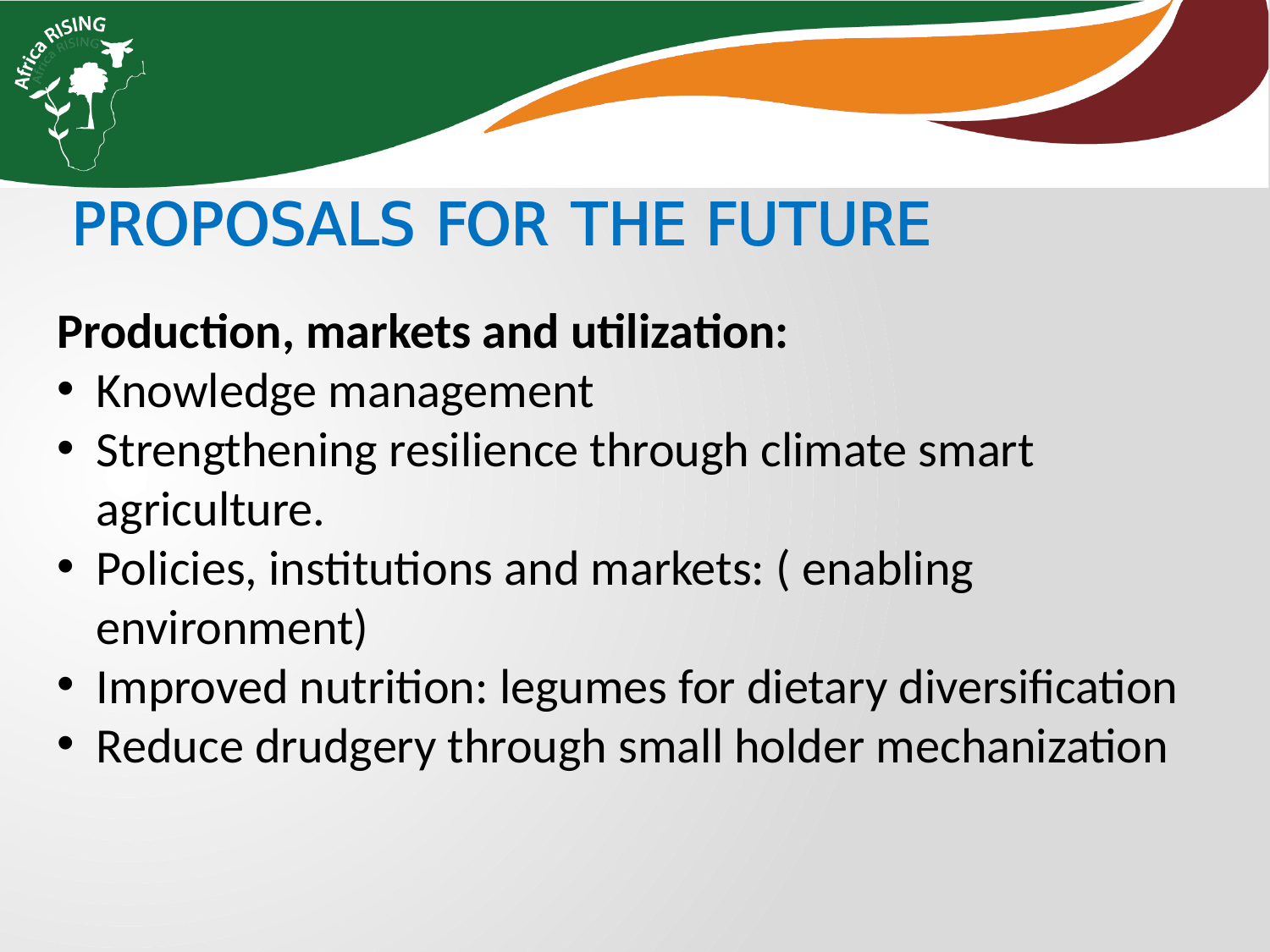

PROPOSALS FOR THE FUTURE

Production, markets and utilization:
Knowledge management
Strengthening resilience through climate smart agriculture.
Policies, institutions and markets: ( enabling environment)
Improved nutrition: legumes for dietary diversification
Reduce drudgery through small holder mechanization